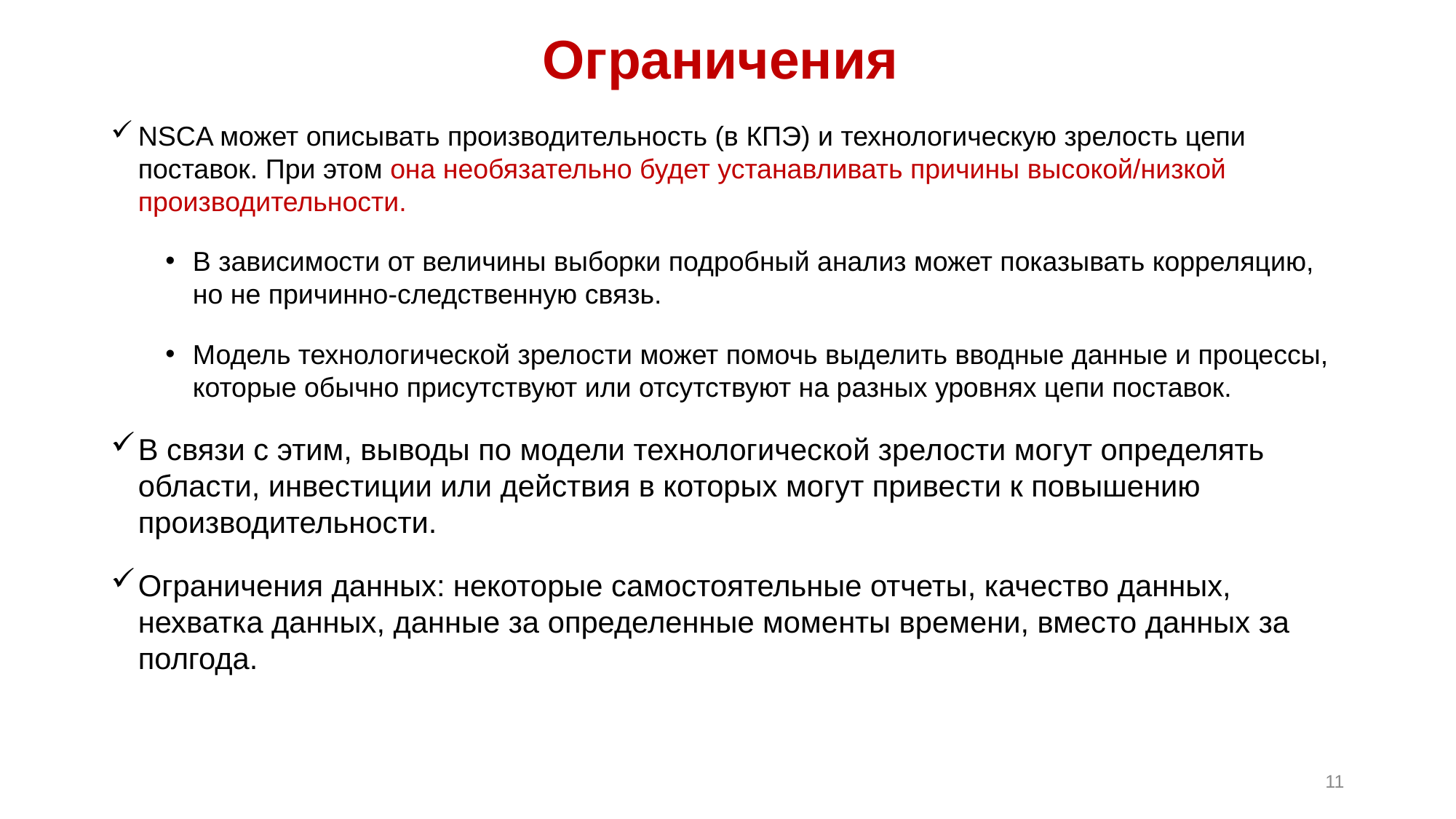

Ограничения
NSCA может описывать производительность (в КПЭ) и технологическую зрелость цепи поставок. При этом она необязательно будет устанавливать причины высокой/низкой производительности.
В зависимости от величины выборки подробный анализ может показывать корреляцию, но не причинно-следственную связь.
Модель технологической зрелости может помочь выделить вводные данные и процессы, которые обычно присутствуют или отсутствуют на разных уровнях цепи поставок.
В связи с этим, выводы по модели технологической зрелости могут определять области, инвестиции или действия в которых могут привести к повышению производительности.
Ограничения данных: некоторые самостоятельные отчеты, качество данных, нехватка данных, данные за определенные моменты времени, вместо данных за полгода.

11